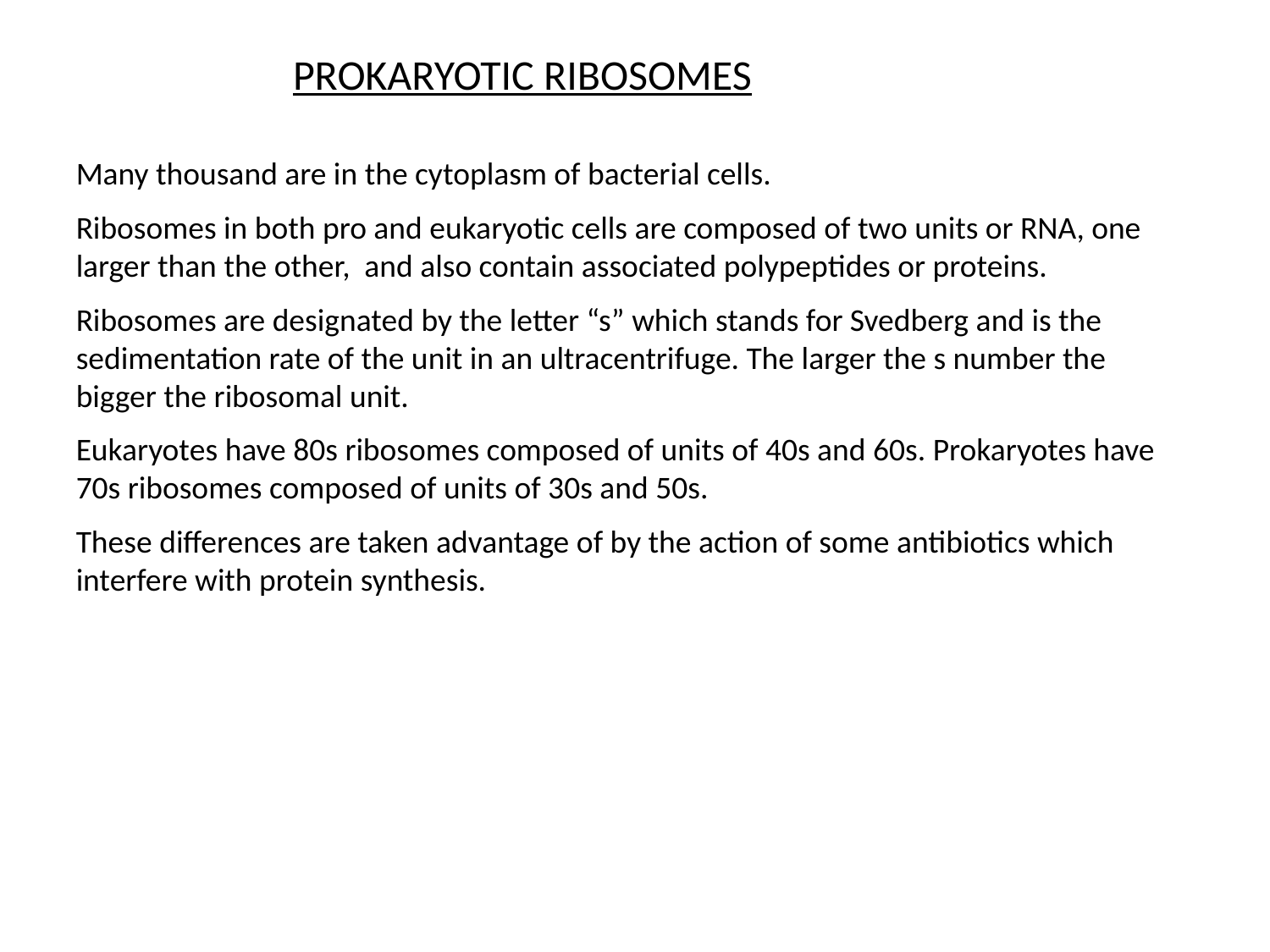

PROKARYOTIC RIBOSOMES
Many thousand are in the cytoplasm of bacterial cells.
Ribosomes in both pro and eukaryotic cells are composed of two units or RNA, one larger than the other,  and also contain associated polypeptides or proteins.
Ribosomes are designated by the letter “s” which stands for Svedberg and is the sedimentation rate of the unit in an ultracentrifuge. The larger the s number the bigger the ribosomal unit.
Eukaryotes have 80s ribosomes composed of units of 40s and 60s. Prokaryotes have 70s ribosomes composed of units of 30s and 50s.
These differences are taken advantage of by the action of some antibiotics which interfere with protein synthesis.